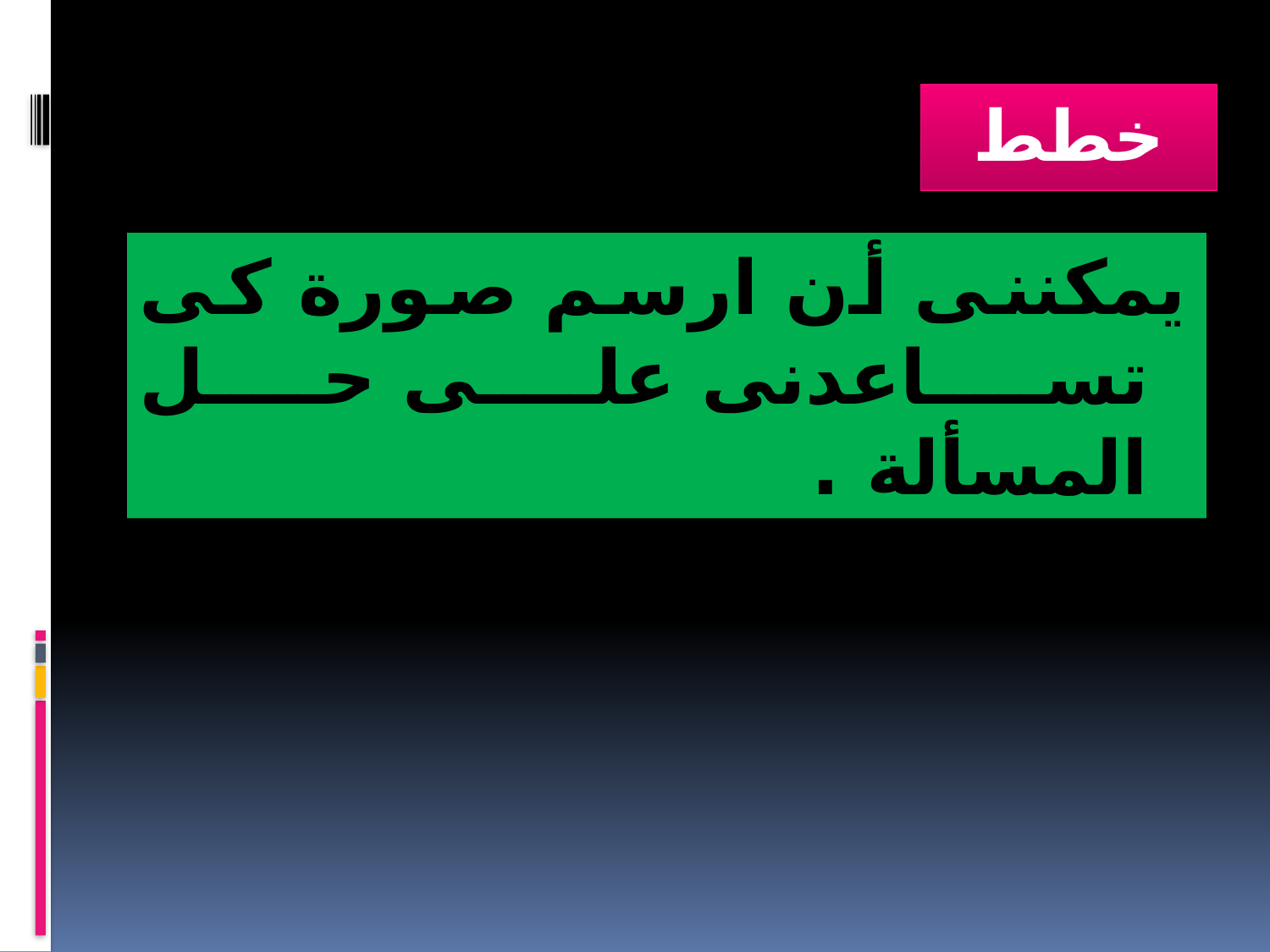

# خطط
يمكننى أن ارسم صورة كى تساعدنى على حل المسألة .